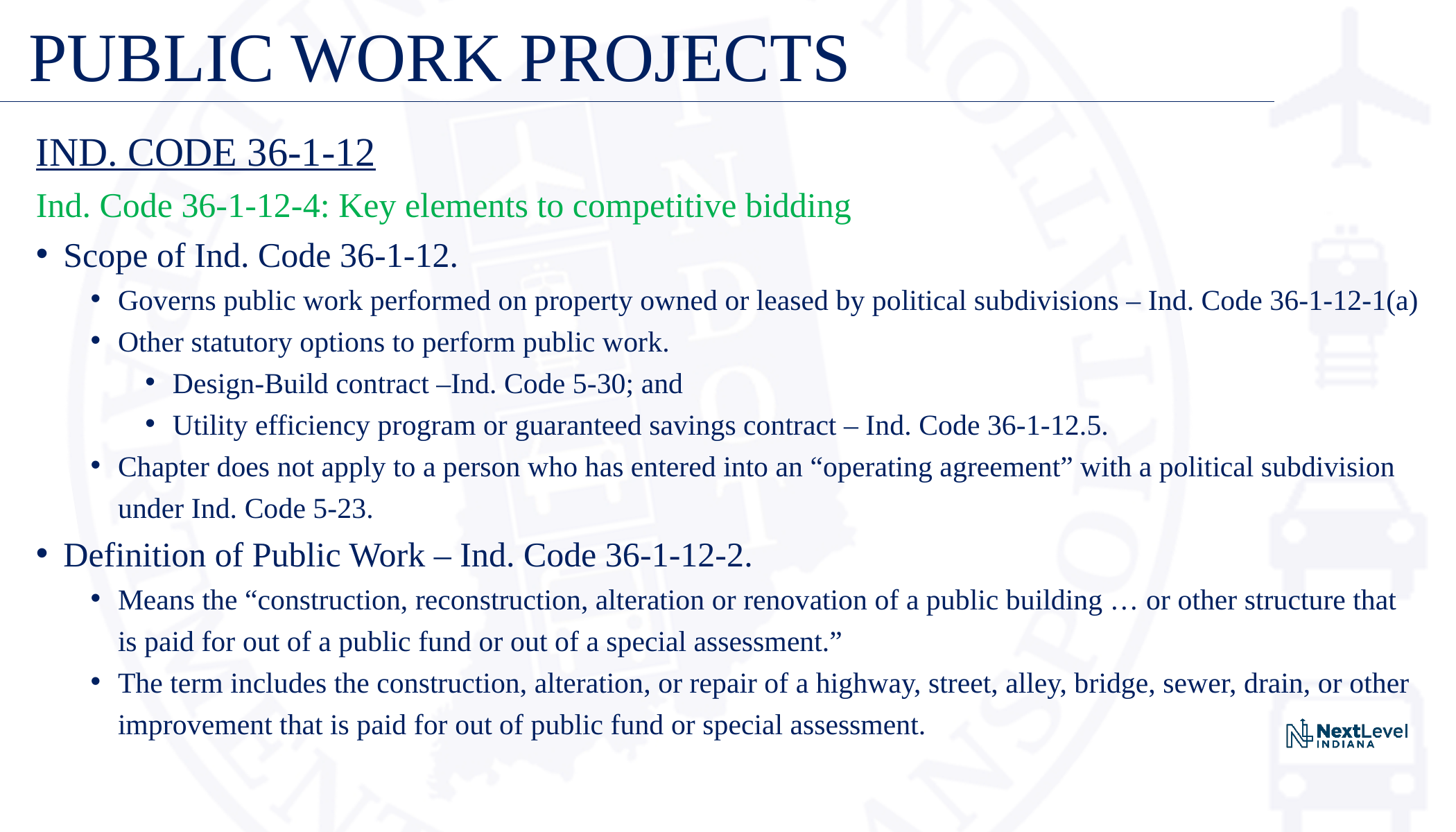

# PUBLIC WORK PROJECTS
IND. CODE 36-1-12
Ind. Code 36-1-12-4: Key elements to competitive bidding
Scope of Ind. Code 36-1-12.
Governs public work performed on property owned or leased by political subdivisions – Ind. Code 36-1-12-1(a)
Other statutory options to perform public work.
Design-Build contract –Ind. Code 5-30; and
Utility efficiency program or guaranteed savings contract – Ind. Code 36-1-12.5.
Chapter does not apply to a person who has entered into an “operating agreement” with a political subdivision under Ind. Code 5-23.
Definition of Public Work – Ind. Code 36-1-12-2.
Means the “construction, reconstruction, alteration or renovation of a public building … or other structure that is paid for out of a public fund or out of a special assessment.”
The term includes the construction, alteration, or repair of a highway, street, alley, bridge, sewer, drain, or other improvement that is paid for out of public fund or special assessment.